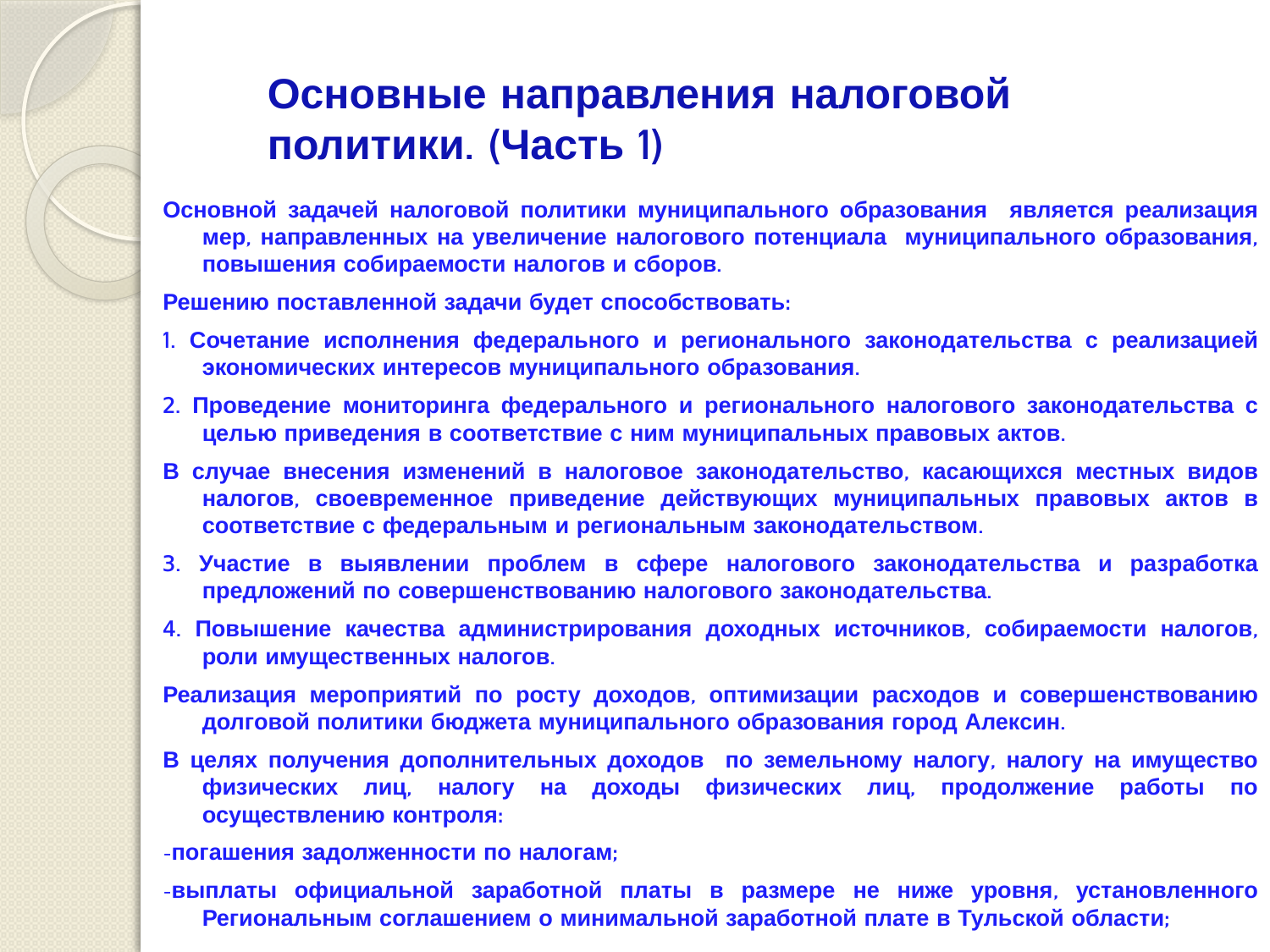

# Основные направления налоговой политики. (Часть 1)
Основной задачей налоговой политики муниципального образования  является реализация мер, направленных на увеличение налогового потенциала  муниципального образования, повышения собираемости налогов и сборов.
Решению поставленной задачи будет способствовать:
1. Сочетание исполнения федерального и регионального законодательства с реализацией экономических интересов муниципального образования.
2. Проведение мониторинга федерального и регионального налогового законодательства с целью приведения в соответствие с ним муниципальных правовых актов.
В случае внесения изменений в налоговое законодательство, касающихся местных видов налогов, своевременное приведение действующих муниципальных правовых актов в соответствие с федеральным и региональным законодательством.
3. Участие в выявлении проблем в сфере налогового законодательства и разработка предложений по совершенствованию налогового законодательства.
4. Повышение качества администрирования доходных источников, собираемости налогов, роли имущественных налогов.
Реализация мероприятий по росту доходов, оптимизации расходов и совершенствованию долговой политики бюджета муниципального образования город Алексин.
В целях получения дополнительных доходов  по земельному налогу, налогу на имущество физических лиц, налогу на доходы физических лиц, продолжение работы по осуществлению контроля:
-погашения задолженности по налогам;
-выплаты официальной заработной платы в размере не ниже уровня, установленного Региональным соглашением о минимальной заработной плате в Тульской области;